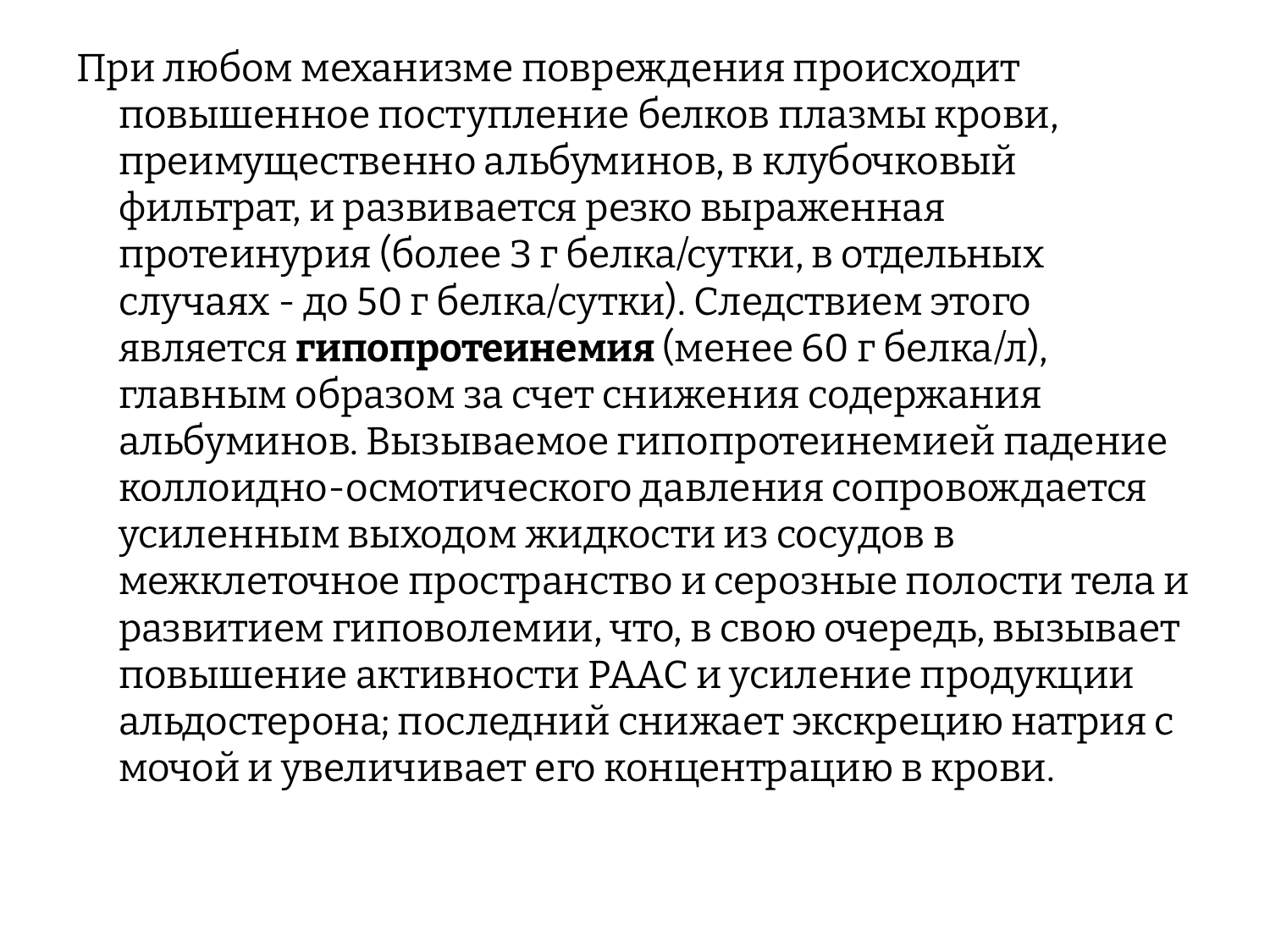

При любом механизме повреждения происходит повышенное поступление белков плазмы крови, преимущественно альбуминов, в клубочковый фильтрат, и развивается резко выраженная протеинурия (более 3 г белка/сутки, в отдельных случаях - до 50 г белка/сутки). Следствием этого является гипопротеинемия (менее 60 г белка/л), главным образом за счет снижения содержания альбуминов. Вызываемое гипопротеинемией падение коллоидно-осмотического давления сопровождается усиленным выходом жидкости из сосудов в межклеточное пространство и серозные полости тела и развитием гиповолемии, что, в свою очередь, вызывает повышение активности РААС и усиление продукции альдостерона; последний снижает экскрецию натрия с мочой и увеличивает его концентрацию в крови.
#